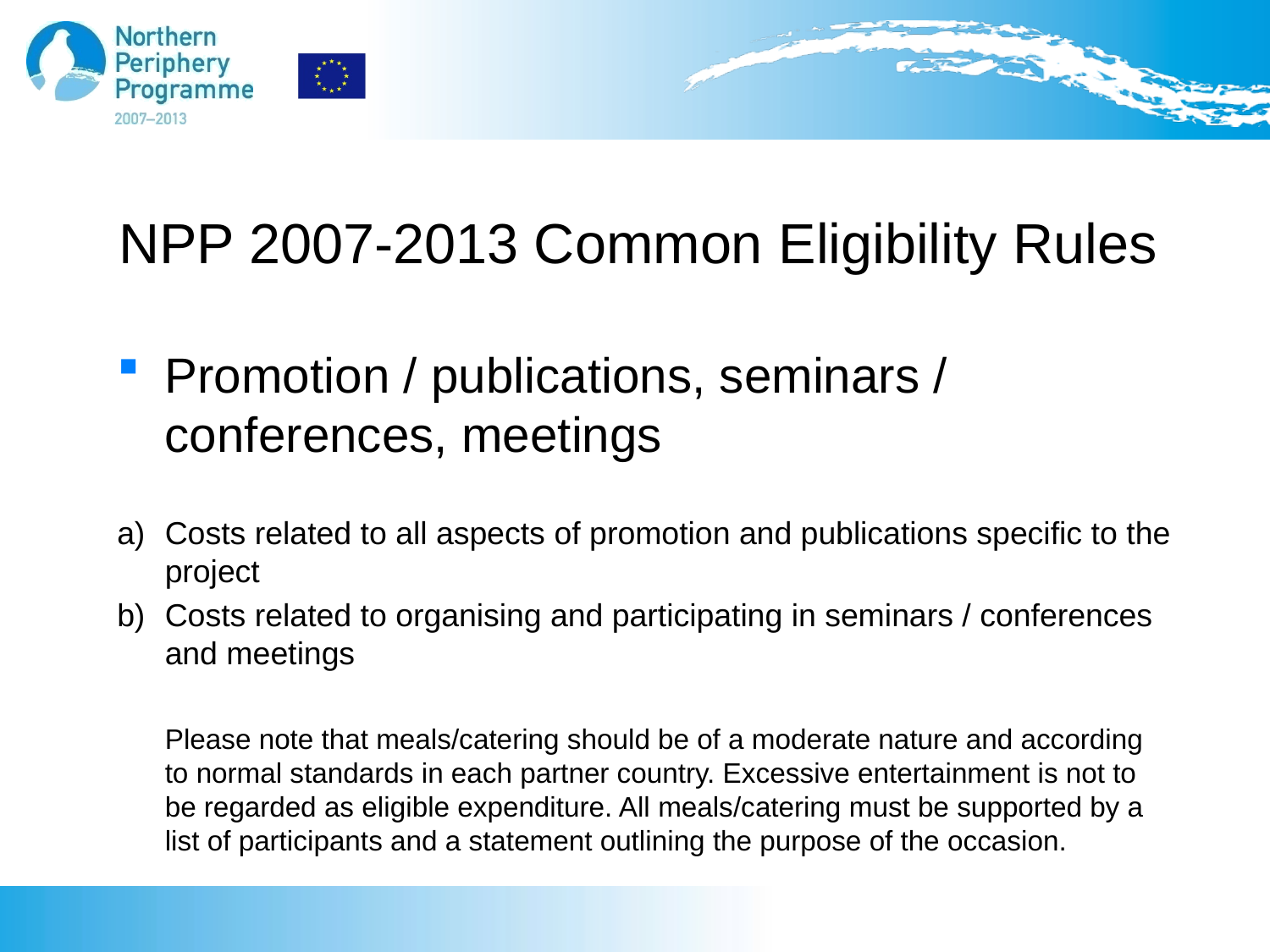

# NPP 2007-2013 Common Eligibility Rules
Promotion / publications, seminars / conferences, meetings

a)	Costs related to all aspects of promotion and publications specific to the project
b)	Costs related to organising and participating in seminars / conferences and meetings

	Please note that meals/catering should be of a moderate nature and according to normal standards in each partner country. Excessive entertainment is not to be regarded as eligible expenditure. All meals/catering must be supported by a list of participants and a statement outlining the purpose of the occasion.